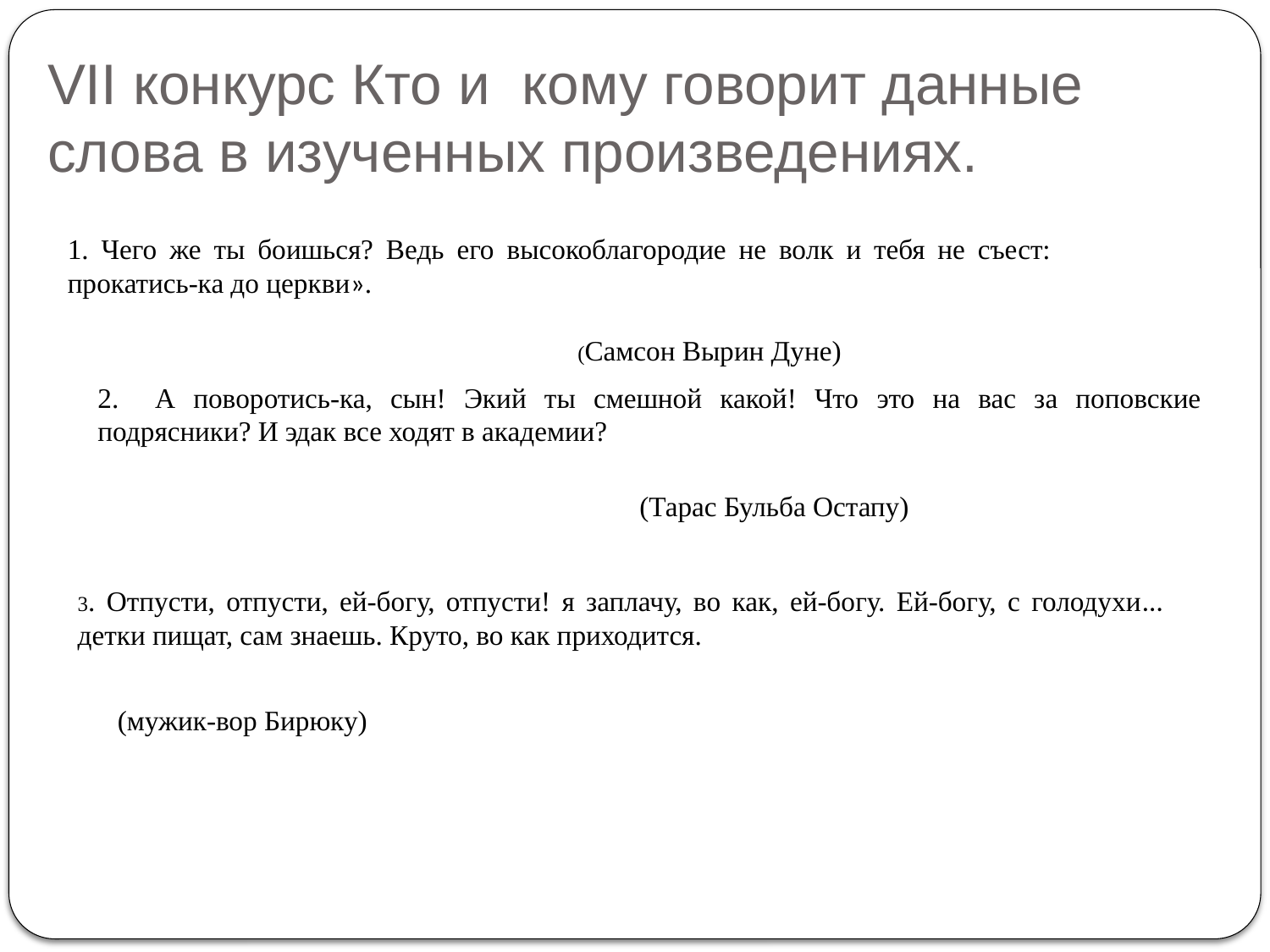

# VII конкурс Кто и  кому говорит данные слова в изученных произведениях.
1. Чего же ты боишься? Ведь его высокоблагородие не волк и тебя не съест: прокатись-ка до церкви».
(Самсон Вырин Дуне)
2.  А поворотись-ка, сын! Экий ты смешной какой! Что это на вас за поповские подрясники? И эдак все ходят в академии?
                                                                          (Тарас Бульба Остапу)
3. Отпусти, отпусти, ей-богу, отпусти! я заплачу, во как, ей-богу. Ей-богу, с голодухи… детки пищат, сам знаешь. Круто, во как приходится.
(мужик-вор Бирюку)